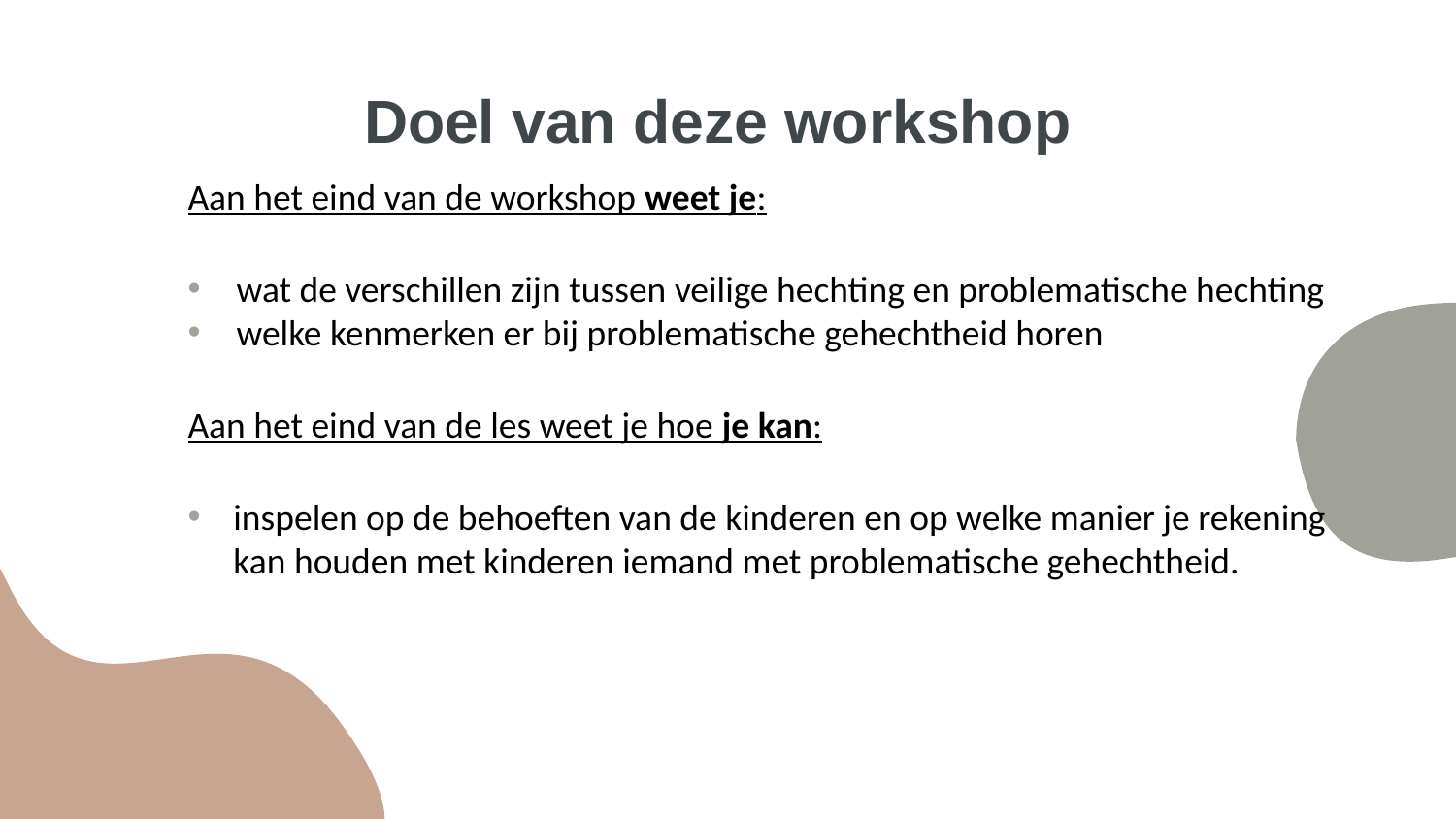

# Doel van deze workshop
Aan het eind van de workshop weet je:
wat de verschillen zijn tussen veilige hechting en problematische hechting
welke kenmerken er bij problematische gehechtheid horen
Aan het eind van de les weet je hoe je kan:
inspelen op de behoeften van de kinderen en op welke manier je rekening kan houden met kinderen iemand met problematische gehechtheid.